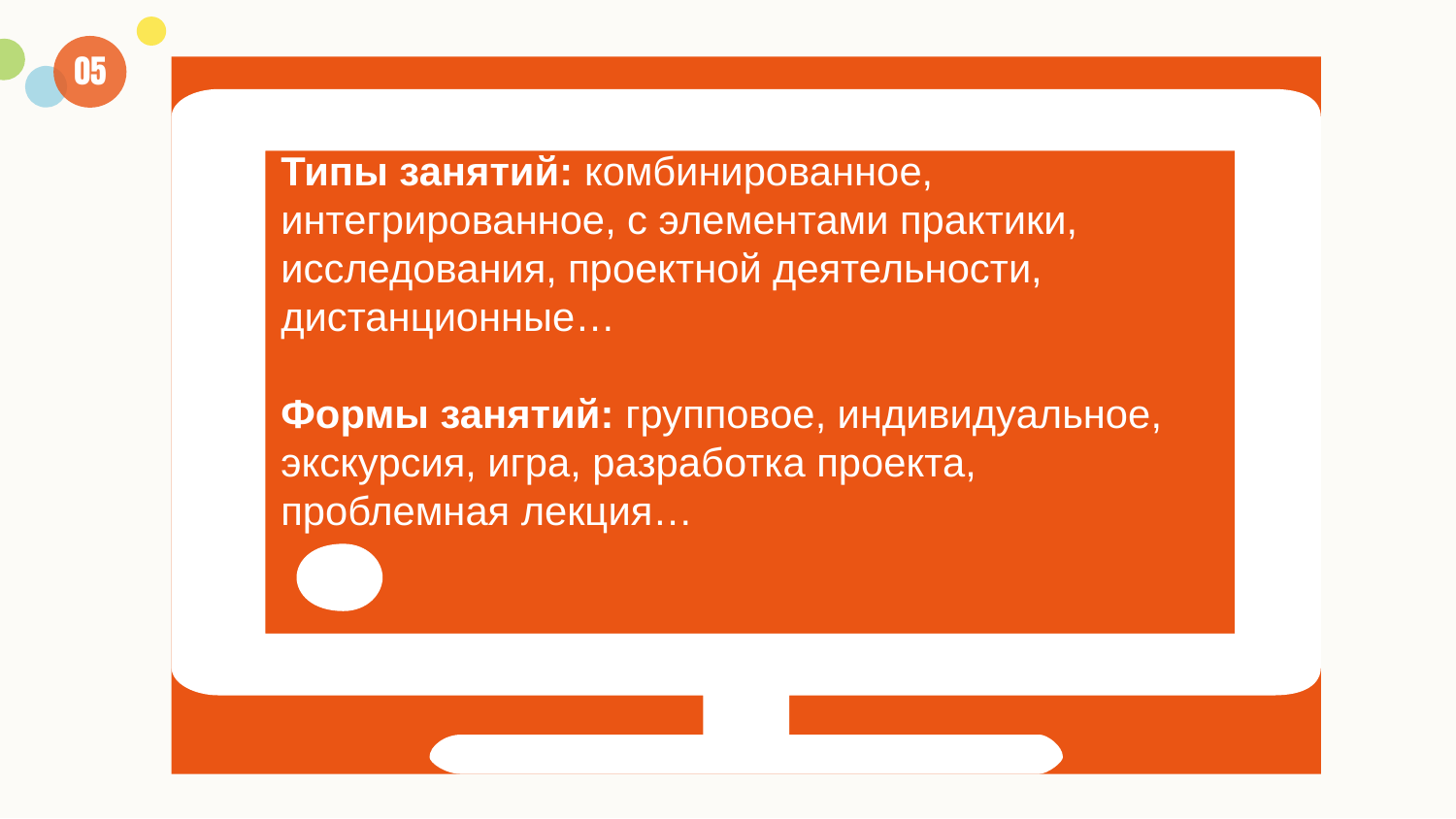

05

Типы занятий: комбинированное, интегрированное, с элементами практики, исследования, проектной деятельности, дистанционные…

Формы занятий: групповое, индивидуальное, экскурсия, игра, разработка проекта, проблемная лекция…